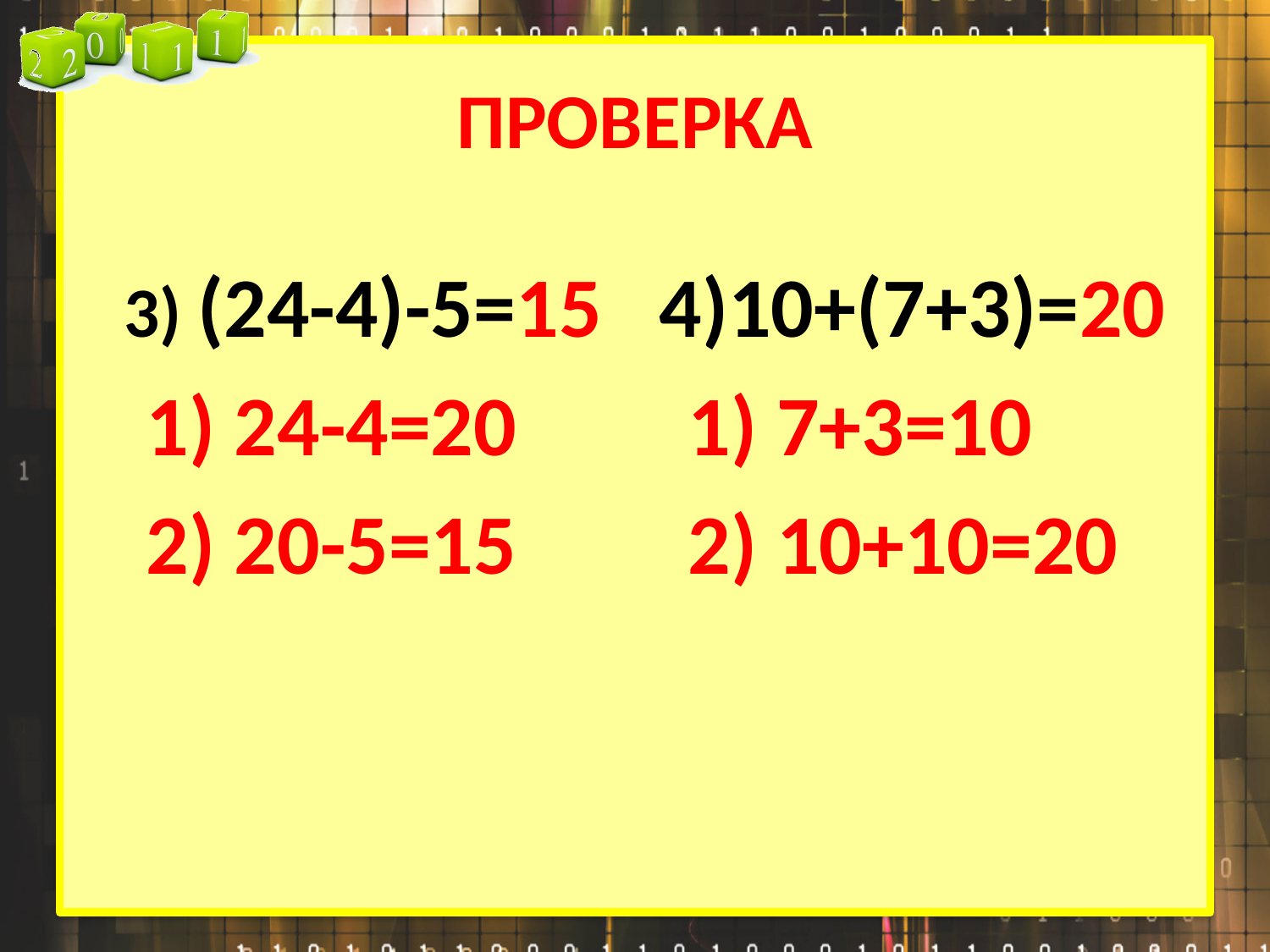

# ПРОВЕРКА
       3) (24-4)-5=15   4)10+(7+3)=20
       1) 24-4=20         1) 7+3=10
       2) 20-5=15         2) 10+10=20